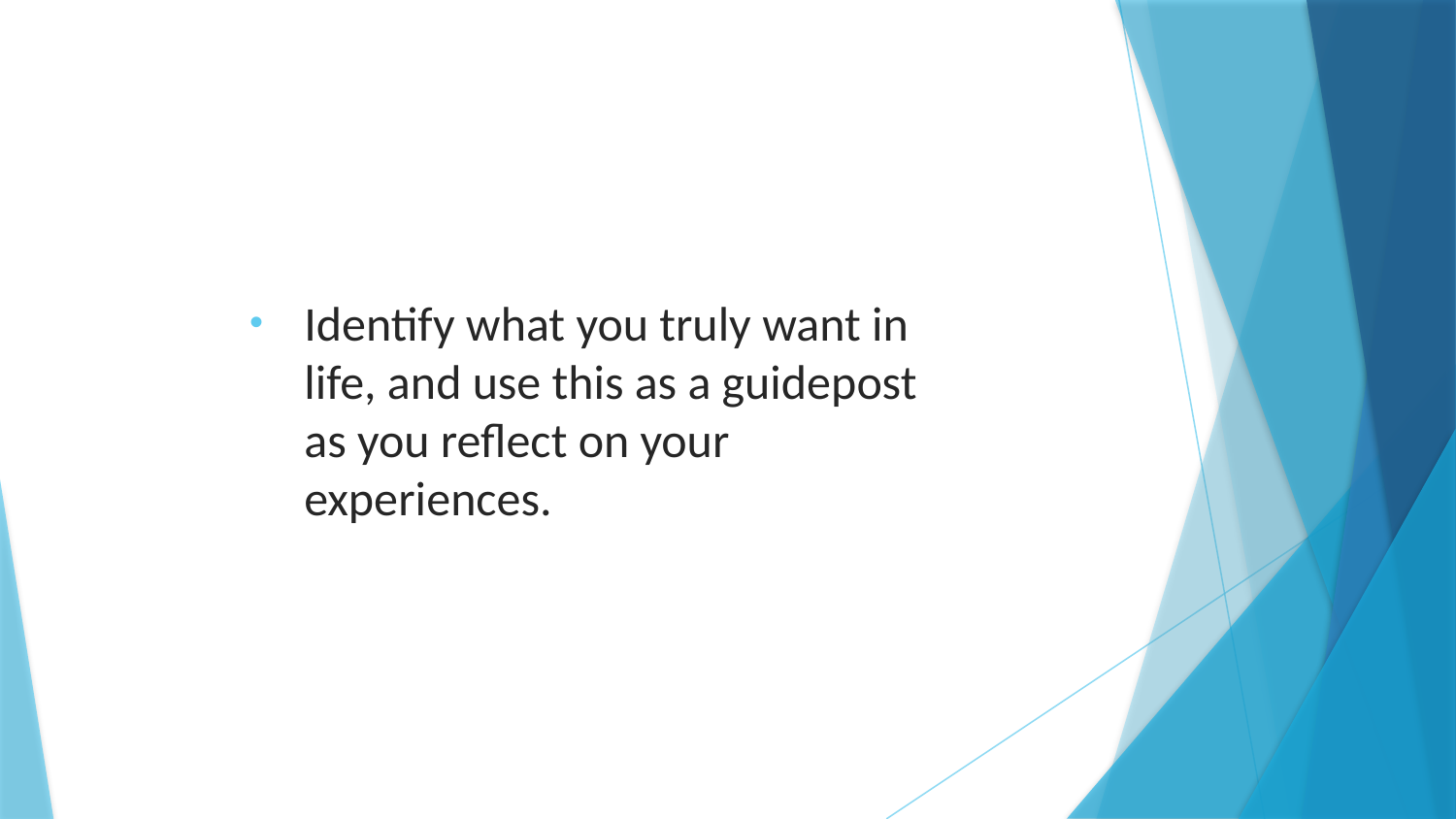

Identify what you truly want in life, and use this as a guidepost as you reflect on your experiences.